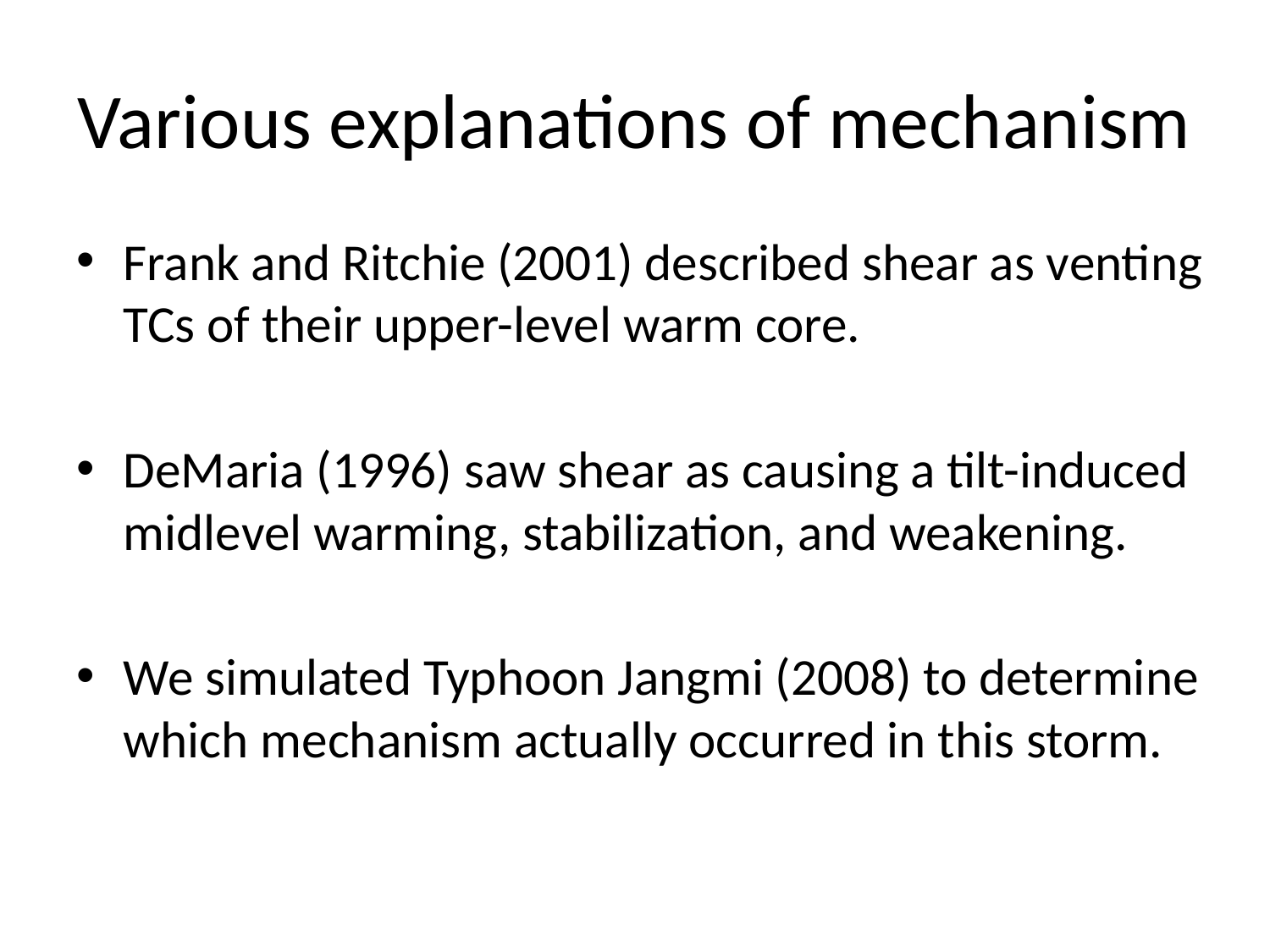

# Various explanations of mechanism
Frank and Ritchie (2001) described shear as venting TCs of their upper-level warm core.

DeMaria (1996) saw shear as causing a tilt-induced midlevel warming, stabilization, and weakening.

We simulated Typhoon Jangmi (2008) to determine which mechanism actually occurred in this storm.